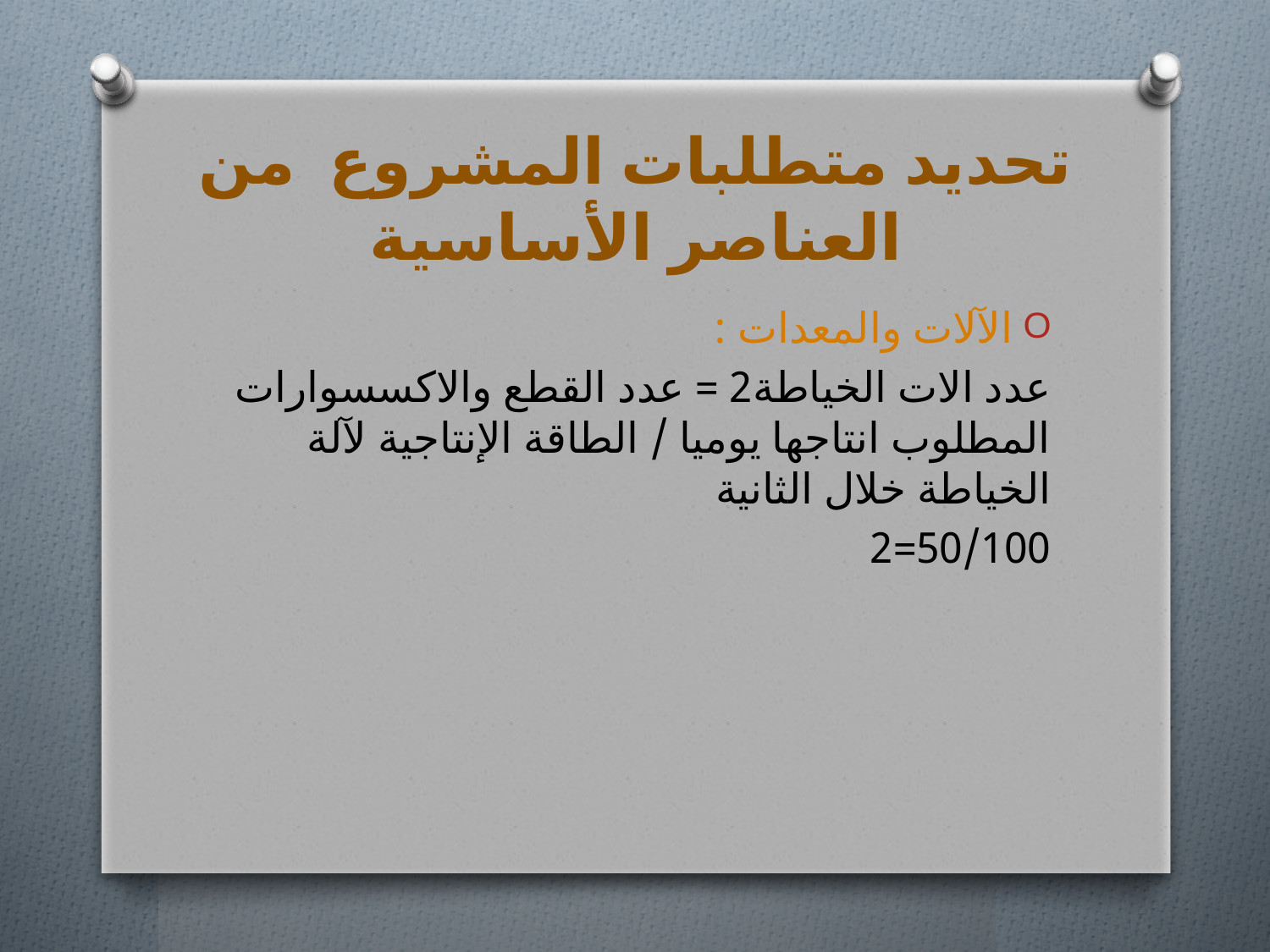

# تحديد متطلبات المشروع  من العناصر الأساسية
الآلات والمعدات :
عدد الات الخياطة2 = عدد القطع والاكسسوارات المطلوب انتاجها يوميا / الطاقة الإنتاجية لآلة الخياطة خلال الثانية
50/100=2